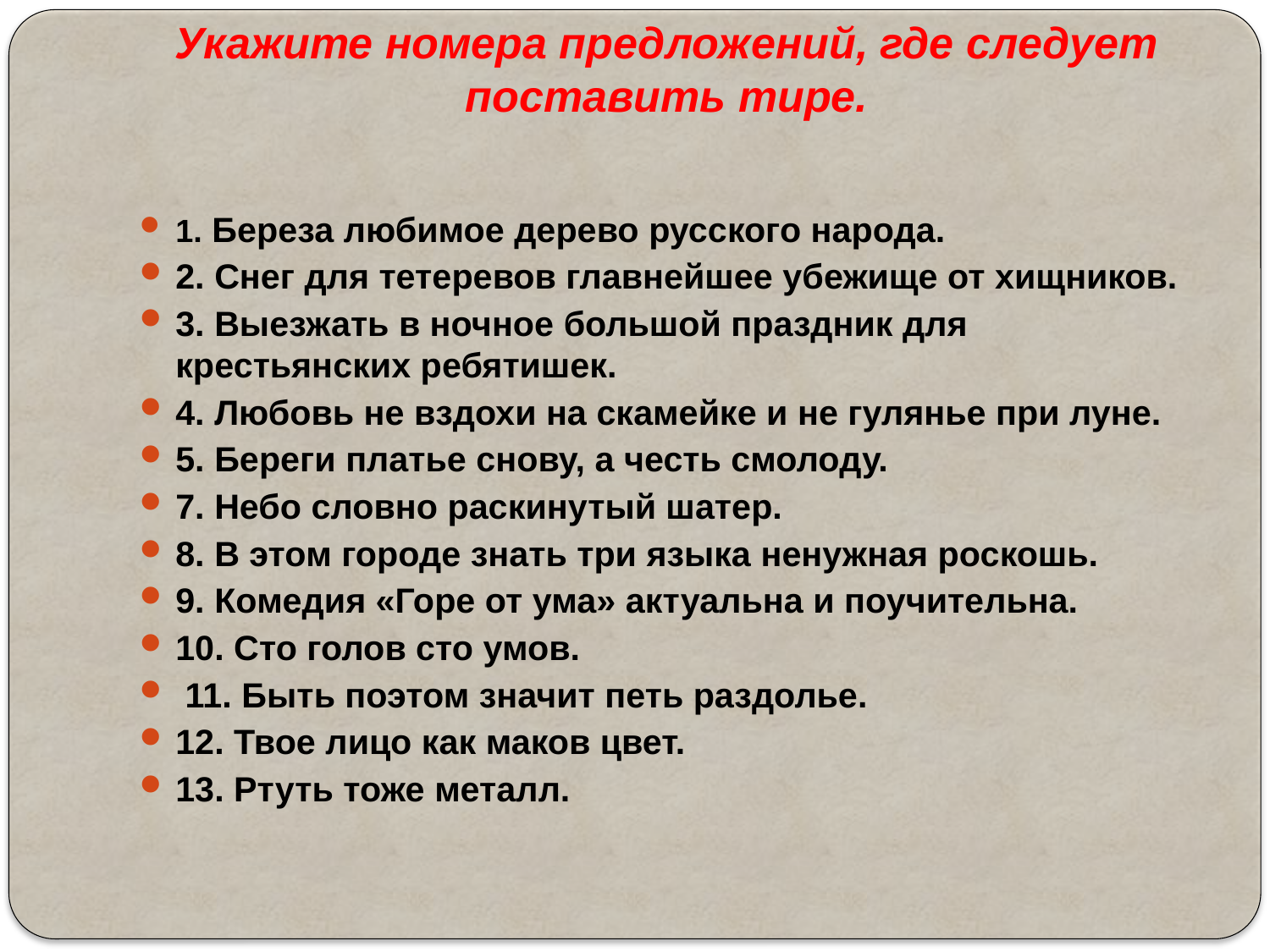

# Укажите номера предложений, где следует поставить тире.
1. Береза любимое дерево русского народа.
2. Снег для тетеревов главнейшее убежище от хищников.
3. Выезжать в ночное большой праздник для крестьянских ребятишек.
4. Любовь не вздохи на скамейке и не гулянье при луне.
5. Береги платье снову, а честь смолоду.
7. Небо словно раскинутый шатер.
8. В этом городе знать три языка ненужная роскошь.
9. Комедия «Горе от ума» актуальна и поучительна.
10. Сто голов сто умов.
 11. Быть поэтом значит петь раздолье.
12. Твое лицо как маков цвет.
13. Ртуть тоже металл.